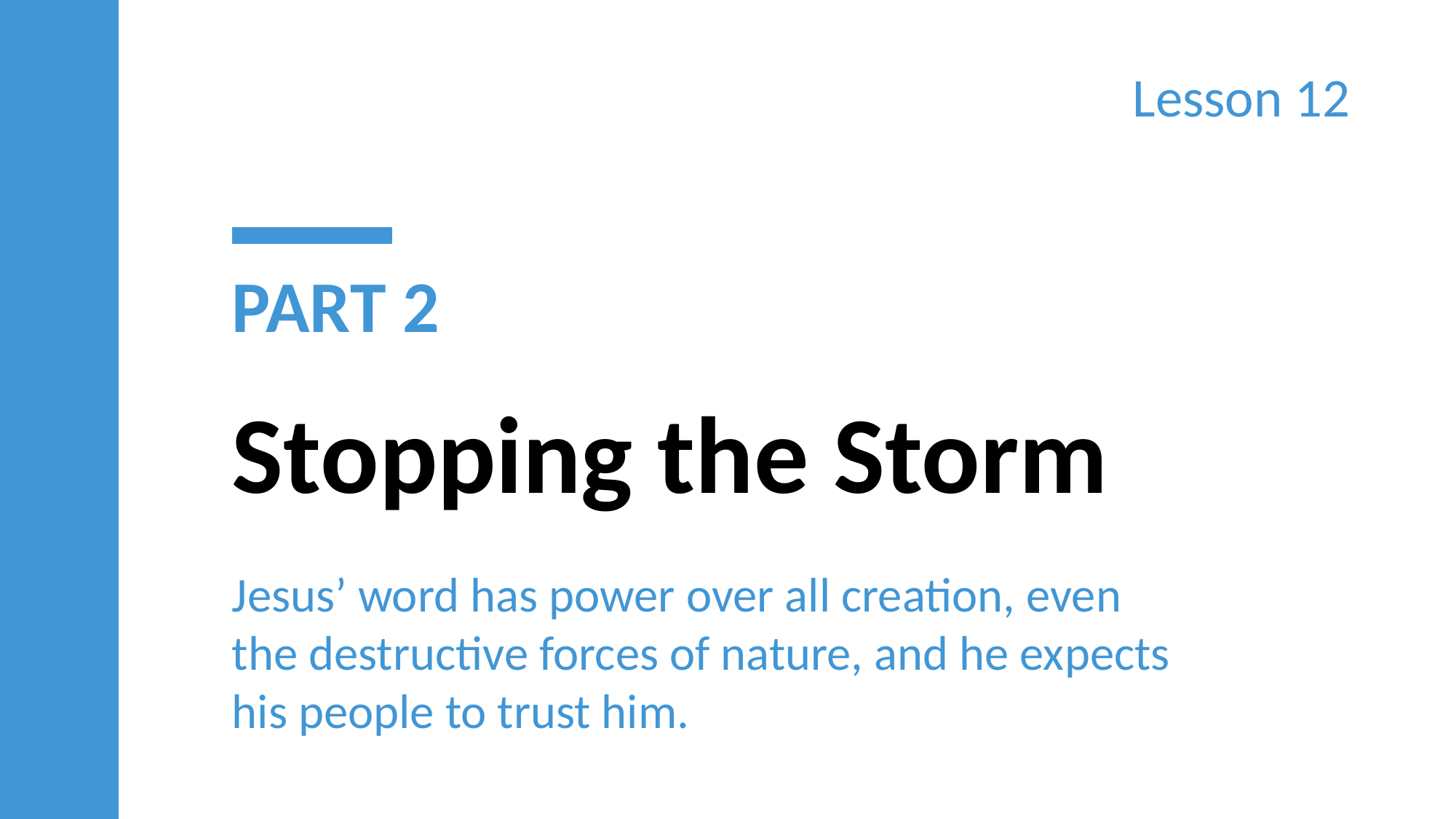

Lesson 12
PART 2
Stopping the Storm
Jesus’ word has power over all creation, even the destructive forces of nature, and he expects his people to trust him.